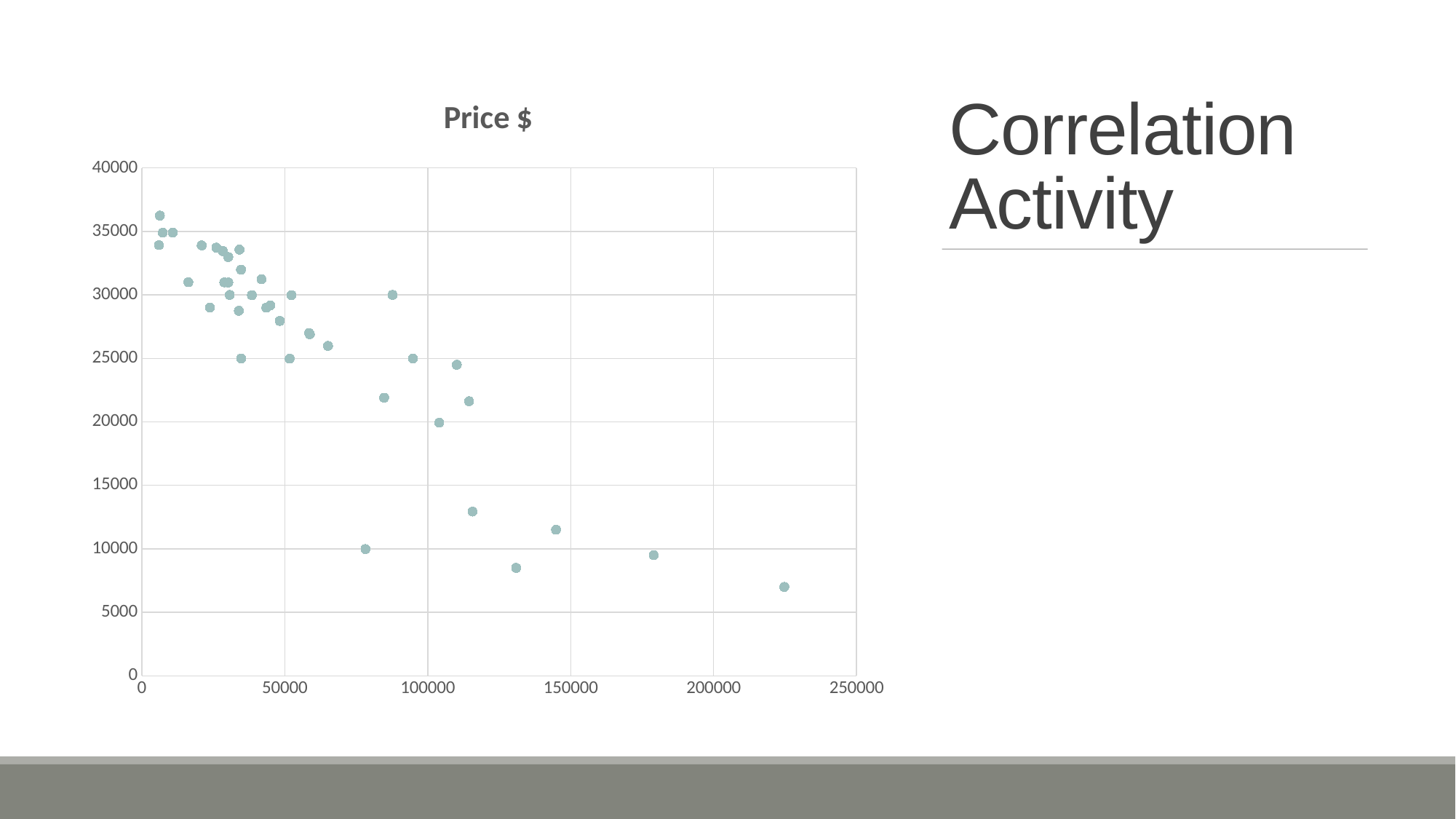

# Correlation Activity

### Chart:

| Category | Price $ |
|---|---|